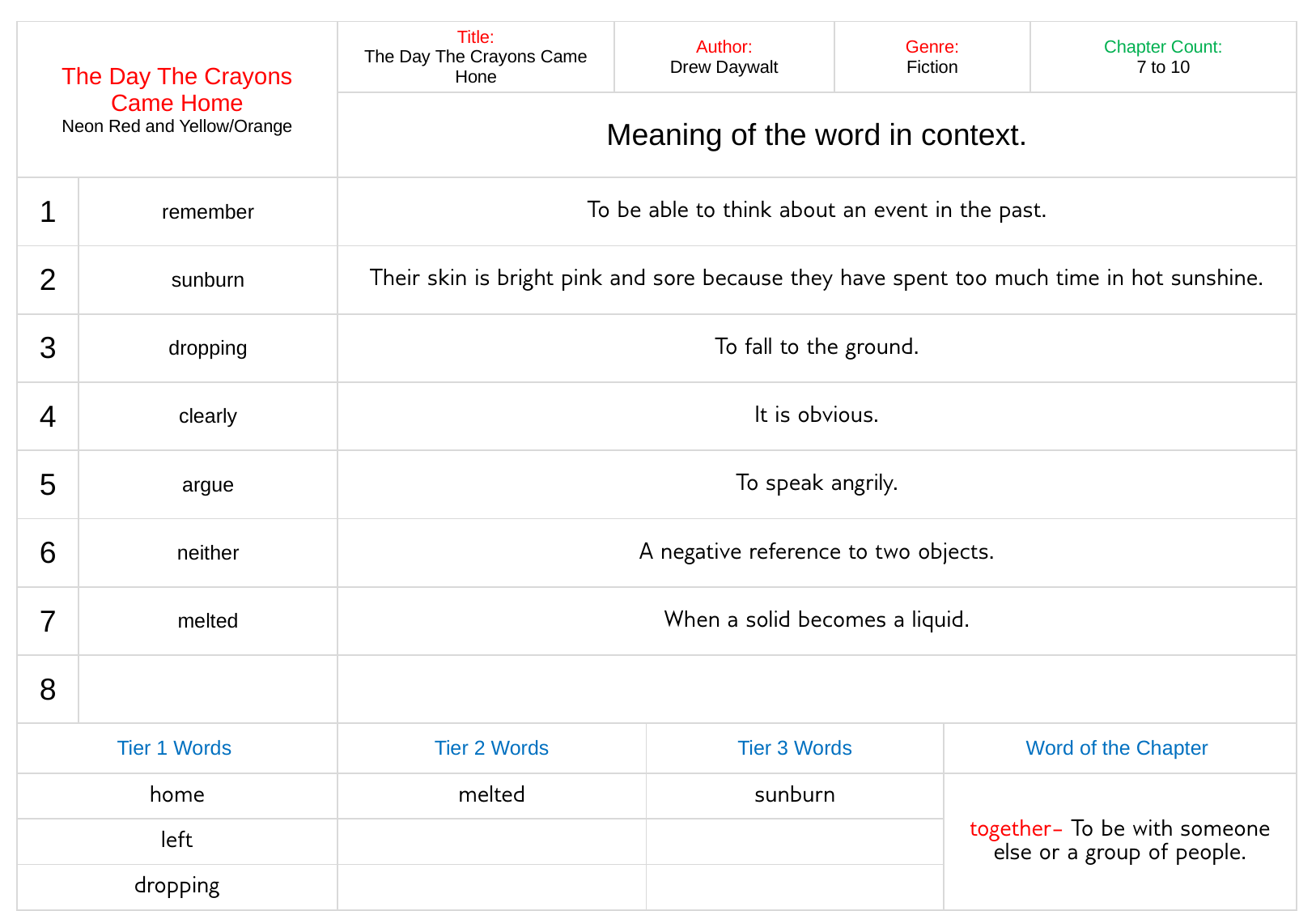

| The Day The Crayons Came Home Neon Red and Yellow/Orange |  | Title: The Day The Crayons Came Hone | Author: Drew Daywalt |  | Genre: Fiction | Chapter Word Count: 435 | Chapter Count: 7 to 10 |
| --- | --- | --- | --- | --- | --- | --- | --- |
|  |  | Meaning of the word in context. |  |  |  |  |  |
| 1 | remember | To be able to think about an event in the past. |  |  |  |  |  |
| 2 | sunburn | Their skin is bright pink and sore because they have spent too much time in hot sunshine. |  |  |  |  |  |
| 3 | dropping | To fall to the ground. |  |  |  |  |  |
| 4 | clearly | It is obvious. |  |  |  |  |  |
| 5 | argue | To speak angrily. |  |  |  |  |  |
| 6 | neither | A negative reference to two objects. |  |  |  |  |  |
| 7 | melted | When a solid becomes a liquid. |  |  |  |  |  |
| 8 |  |  |  |  |  |  |  |
| Tier 1 Words |  | Tier 2 Words |  | Tier 3 Words |  | Word of the Chapter |  |
| home |  | melted |  | sunburn |  | together– To be with someone else or a group of people. |  |
| left |  |  |  |  |  |  |  |
| dropping |  |  |  |  |  |  |  |